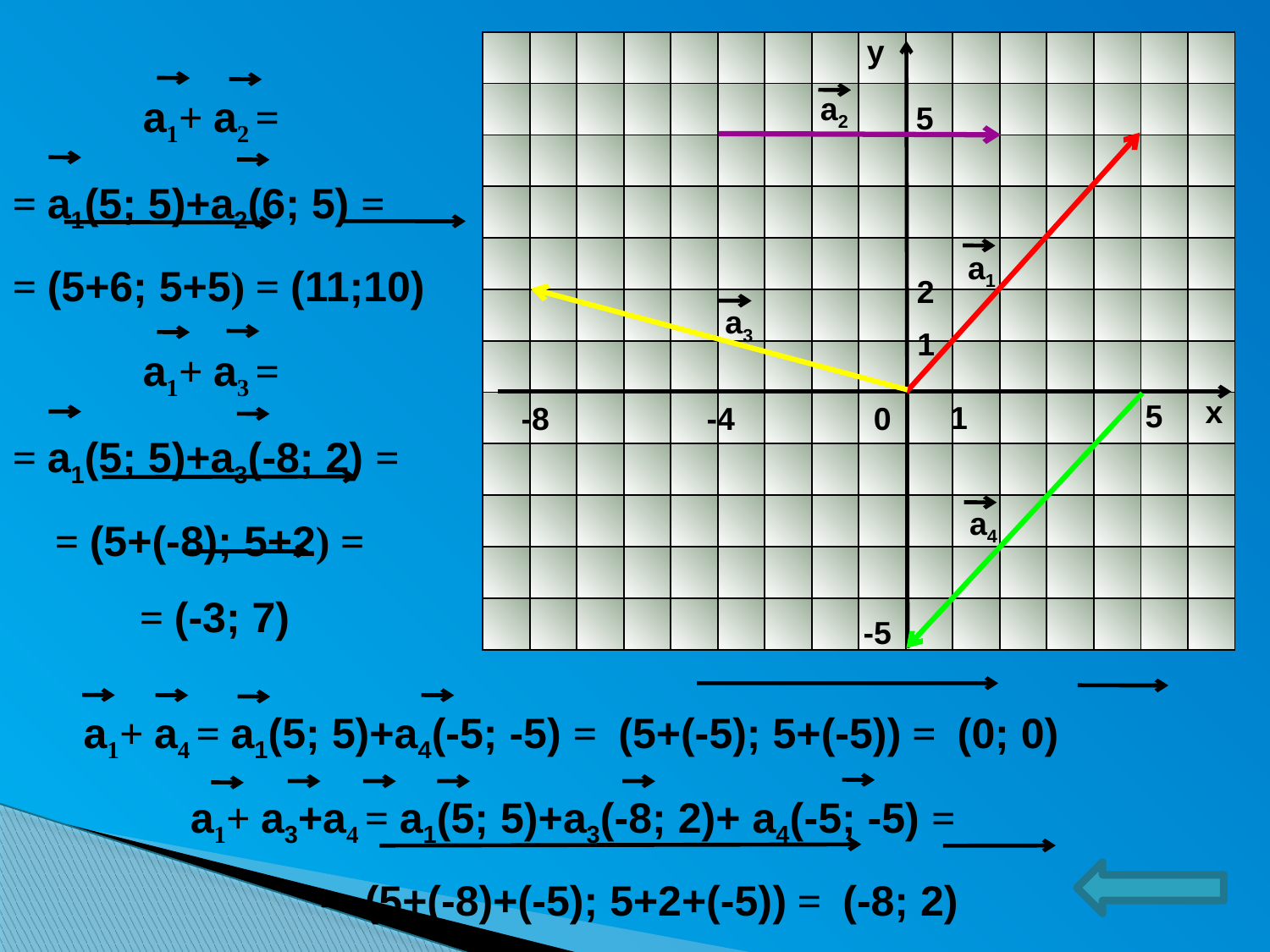

y
|  |  |  |  |  |  |  |  |  |  |  |  |  |  |  |  |
| --- | --- | --- | --- | --- | --- | --- | --- | --- | --- | --- | --- | --- | --- | --- | --- |
|  |  |  |  |  |  |  |  |  |  |  |  |  |  |  |  |
|  |  |  |  |  |  |  |  |  |  |  |  |  |  |  |  |
|  |  |  |  |  |  |  |  |  |  |  |  |  |  |  |  |
|  |  |  |  |  |  |  |  |  |  |  |  |  |  |  |  |
|  |  |  |  |  |  |  |  |  |  |  |  |  |  |  |  |
|  |  |  |  |  |  |  |  |  |  |  |  |  |  |  |  |
|  |  |  |  |  |  |  |  |  |  |  |  |  |  |  |  |
|  |  |  |  |  |  |  |  |  |  |  |  |  |  |  |  |
|  |  |  |  |  |  |  |  |  |  |  |  |  |  |  |  |
|  |  |  |  |  |  |  |  |  |  |  |  |  |  |  |  |
|  |  |  |  |  |  |  |  |  |  |  |  |  |  |  |  |
           a1+ a2 =
= a1(5; 5)+a2(6; 5) =
= (5+6; 5+5) = (11;10)
а2
5
а1
2
а3
           a1+ a3 =
= a1(5; 5)+a3(-8; 2) =
    = (5+(-8); 5+2) =
            = (-3; 7)
1
x
5
1
-4
0
-8
а4
-5
  a1+ a4 = a1(5; 5)+a4(-5; -5) =  (5+(-5); 5+(-5)) =  (0; 0)
               a1+ a3+a4 = a1(5; 5)+a3(-8; 2)+ a4(-5; -5) =
                             =  (5+(-8)+(-5); 5+2+(-5)) =  (-8; 2)